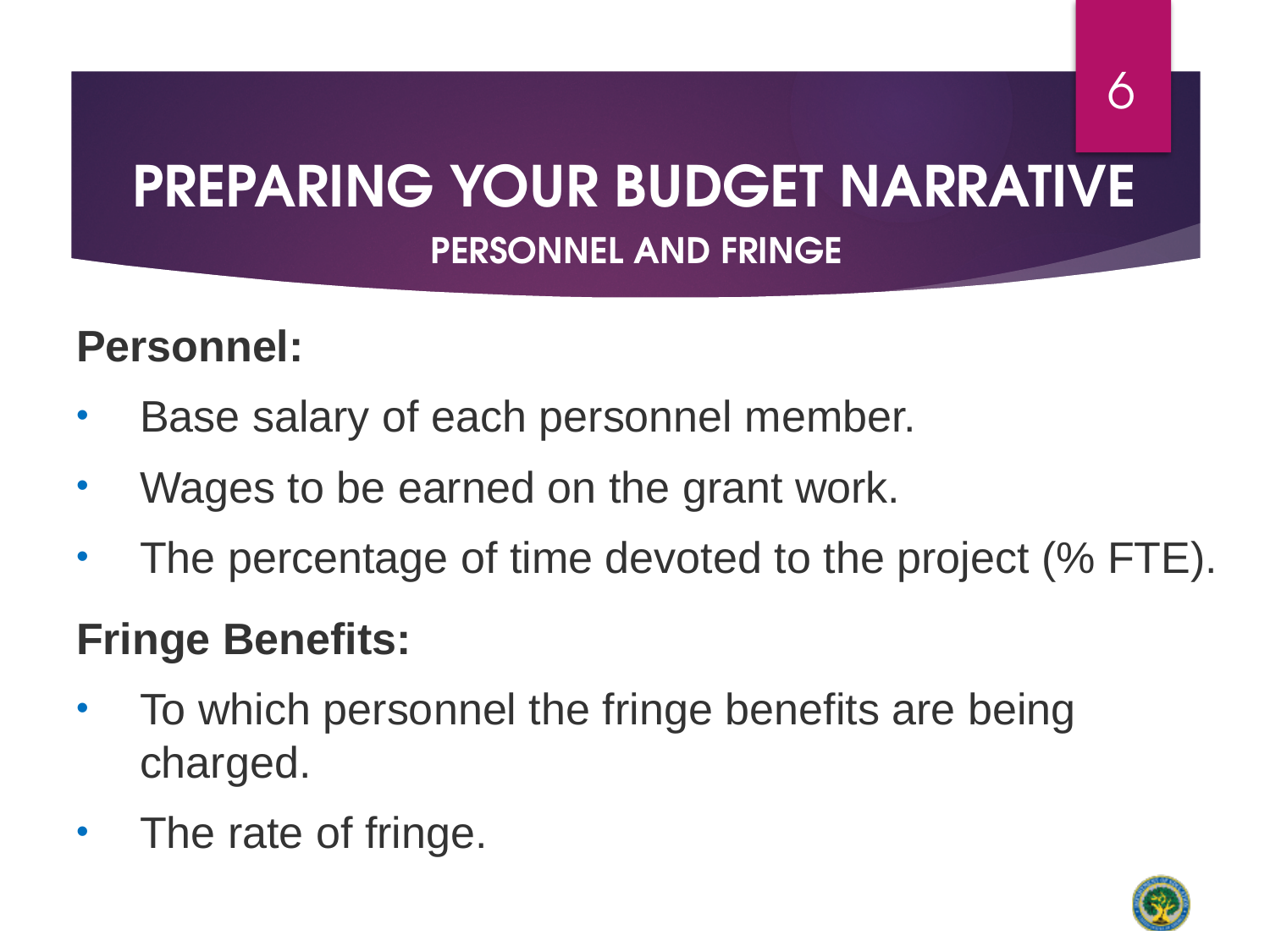

6
# Preparing your Budget narrative
Personnel and Fringe
Personnel:
Base salary of each personnel member.
Wages to be earned on the grant work.
The percentage of time devoted to the project (% FTE).
Fringe Benefits:
To which personnel the fringe benefits are being charged.
The rate of fringe.